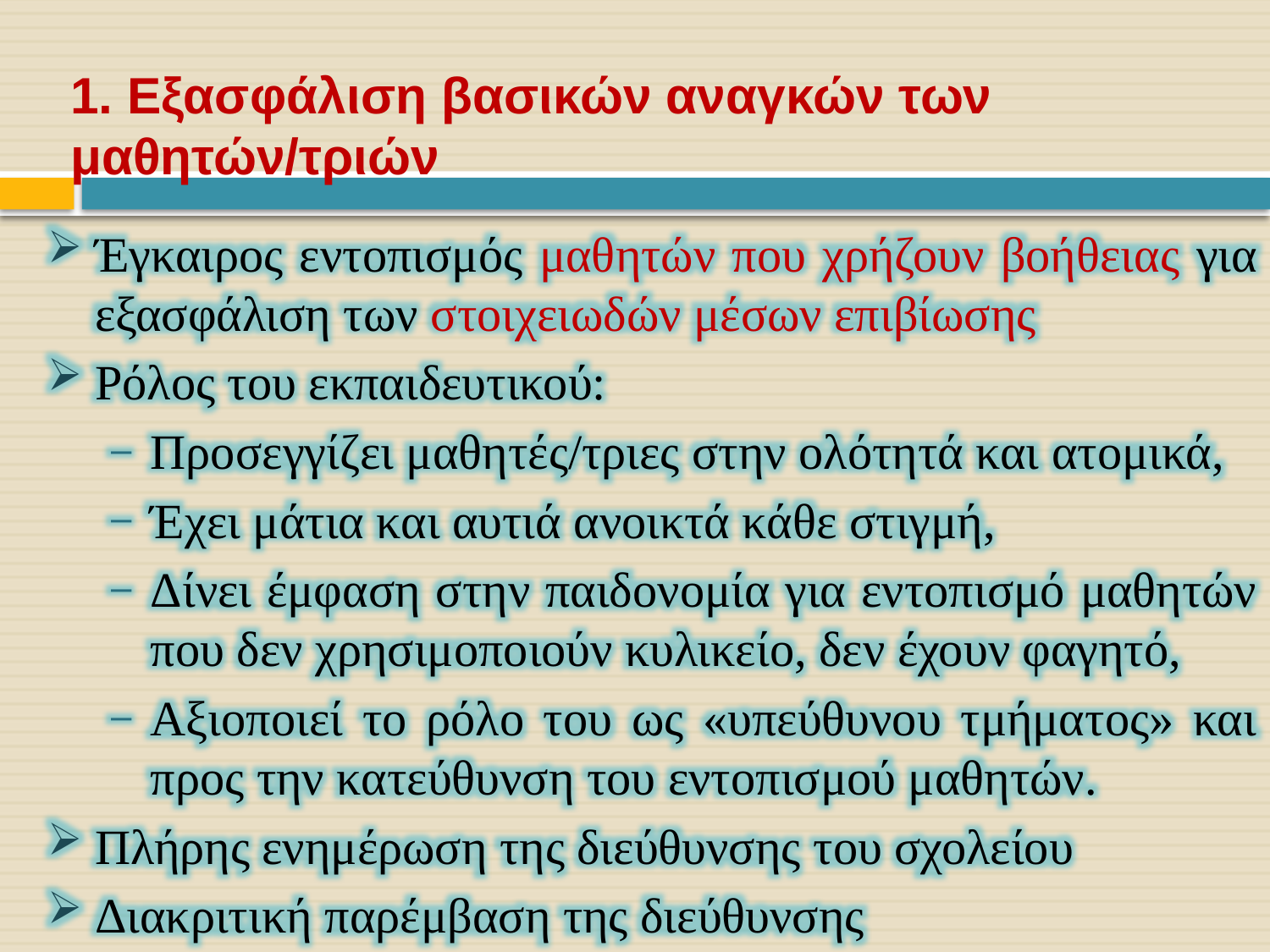

1. Εξασφάλιση βασικών αναγκών των μαθητών/τριών
Έγκαιρος εντοπισμός μαθητών που χρήζουν βοήθειας για εξασφάλιση των στοιχειωδών μέσων επιβίωσης
Ρόλος του εκπαιδευτικού:
Προσεγγίζει μαθητές/τριες στην ολότητά και ατομικά,
Έχει μάτια και αυτιά ανοικτά κάθε στιγμή,
Δίνει έμφαση στην παιδονομία για εντοπισμό μαθητών που δεν χρησιμοποιούν κυλικείο, δεν έχουν φαγητό,
Αξιοποιεί το ρόλο του ως «υπεύθυνου τμήματος» και προς την κατεύθυνση του εντοπισμού μαθητών.
Πλήρης ενημέρωση της διεύθυνσης του σχολείου
Διακριτική παρέμβαση της διεύθυνσης